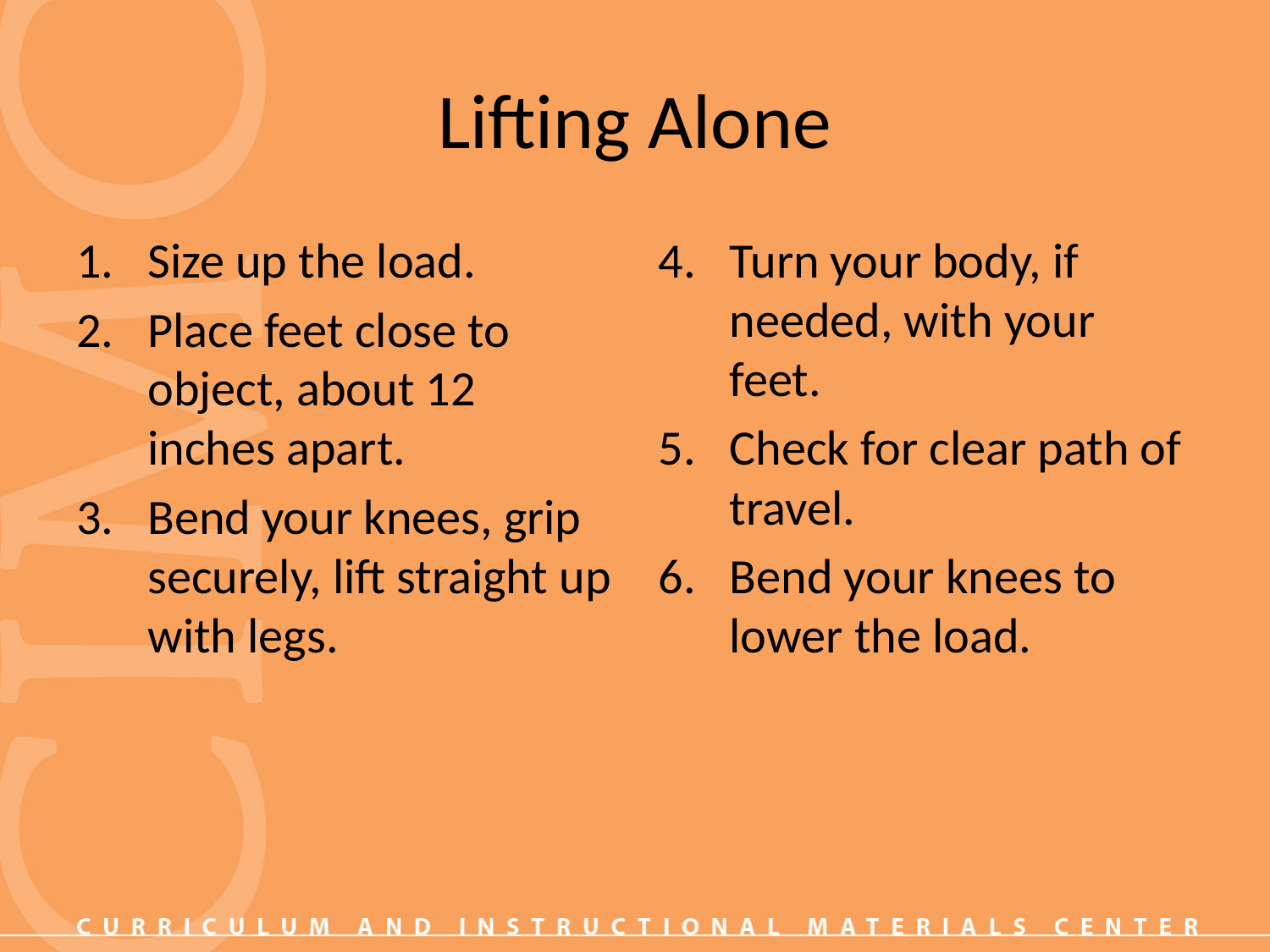

# Lifting Alone
Size up the load.
Place feet close to object, about 12 inches apart.
Bend your knees, grip securely, lift straight up with legs.
Turn your body, if needed, with your feet.
Check for clear path of travel.
Bend your knees to lower the load.